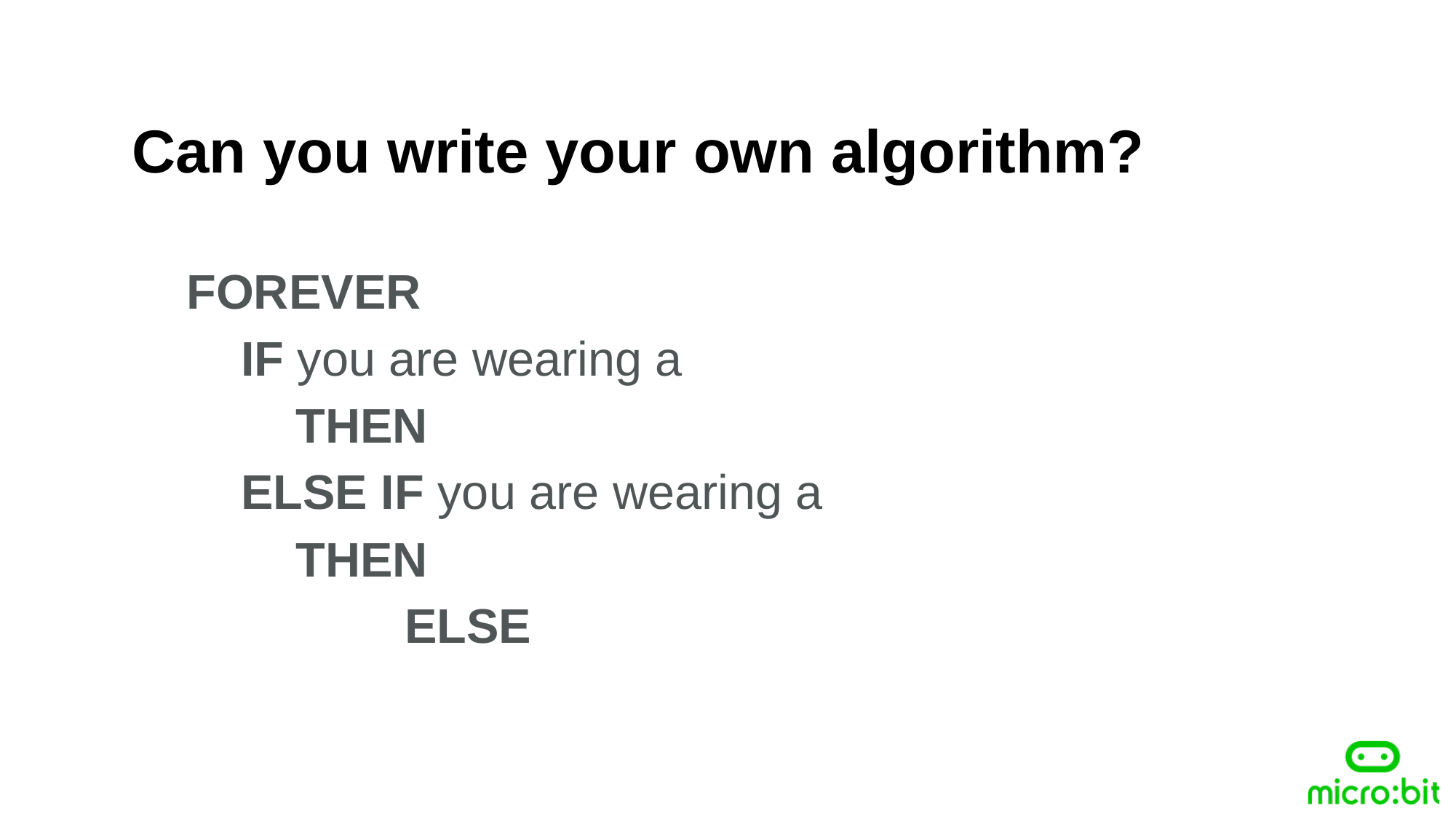

Can you write your own algorithm?

FOREVER
IF you are wearing a
THEN
ELSE IF you are wearing a
THEN
		ELSE